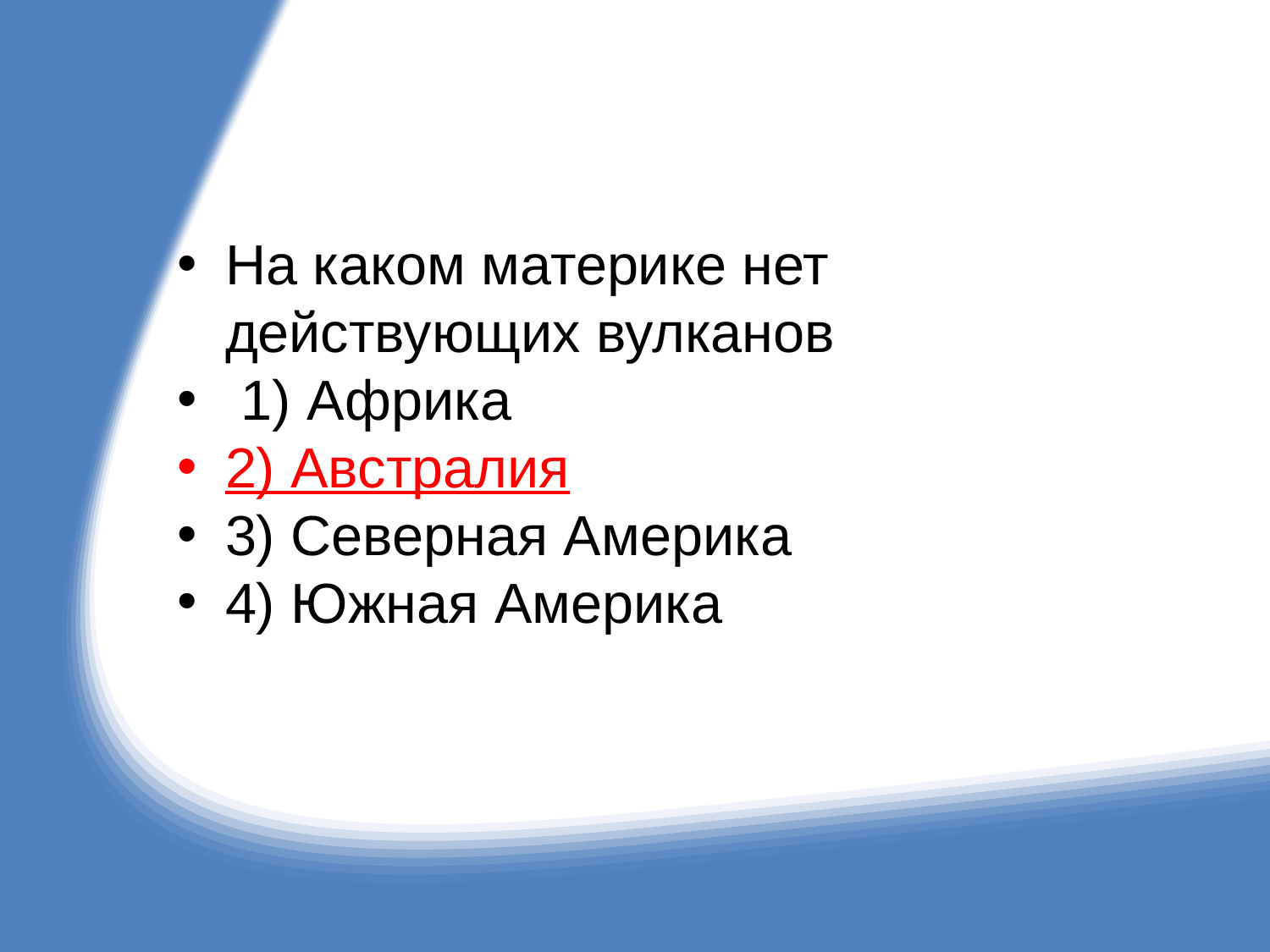

#
На каком материке нет действующих вулканов
 1) Африка
2) Австралия
3) Северная Америка
4) Южная Америка